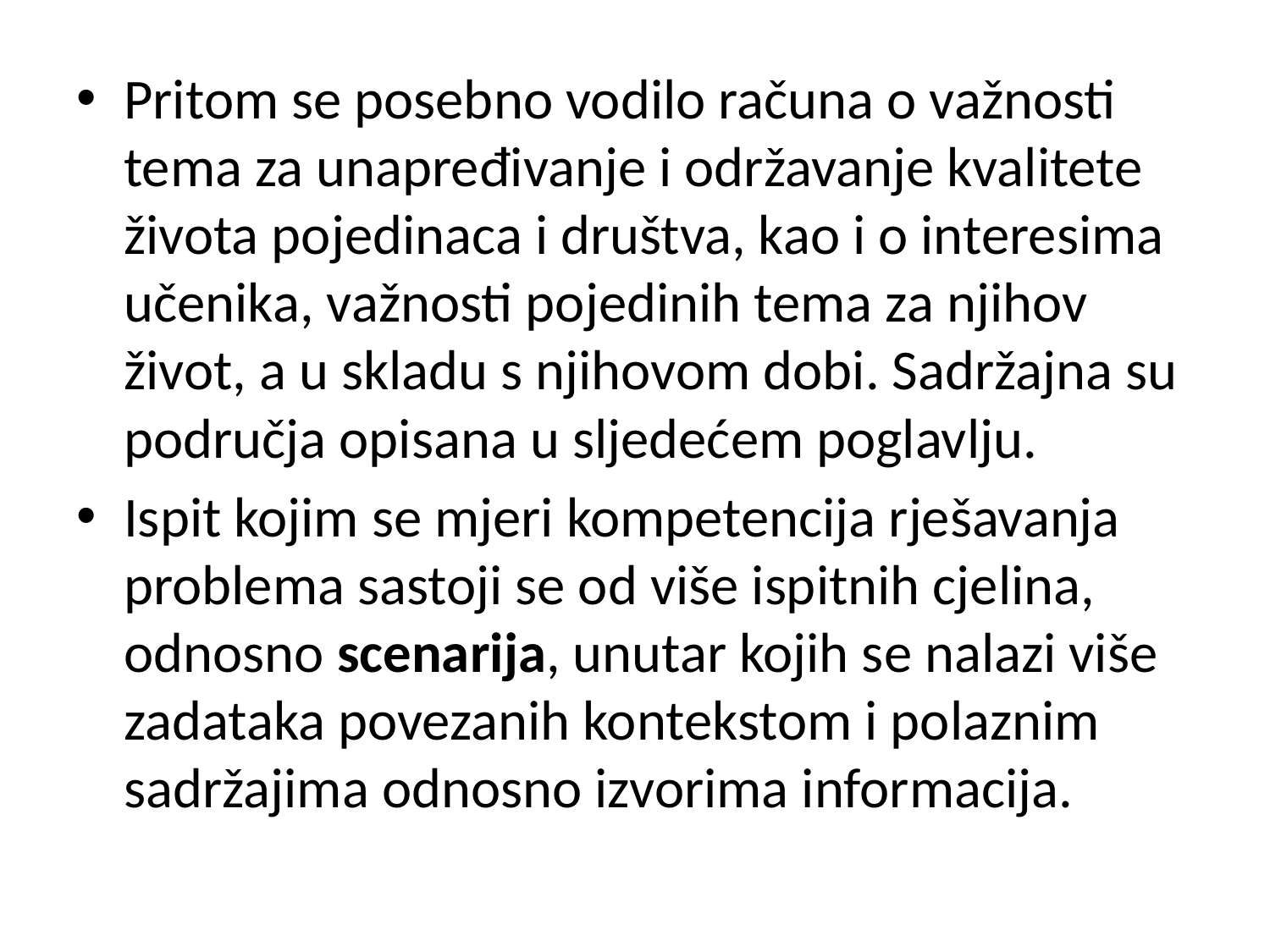

Pritom se posebno vodilo računa o važnosti tema za unapređivanje i održavanje kvalitete života pojedinaca i društva, kao i o interesima učenika, važnosti pojedinih tema za njihov život, a u skladu s njihovom dobi. Sadržajna su područja opisana u sljedećem poglavlju.
Ispit kojim se mjeri kompetencija rješavanja problema sastoji se od više ispitnih cjelina, odnosno scenarija, unutar kojih se nalazi više zadataka povezanih kontekstom i polaznim sadržajima odnosno izvorima informacija.